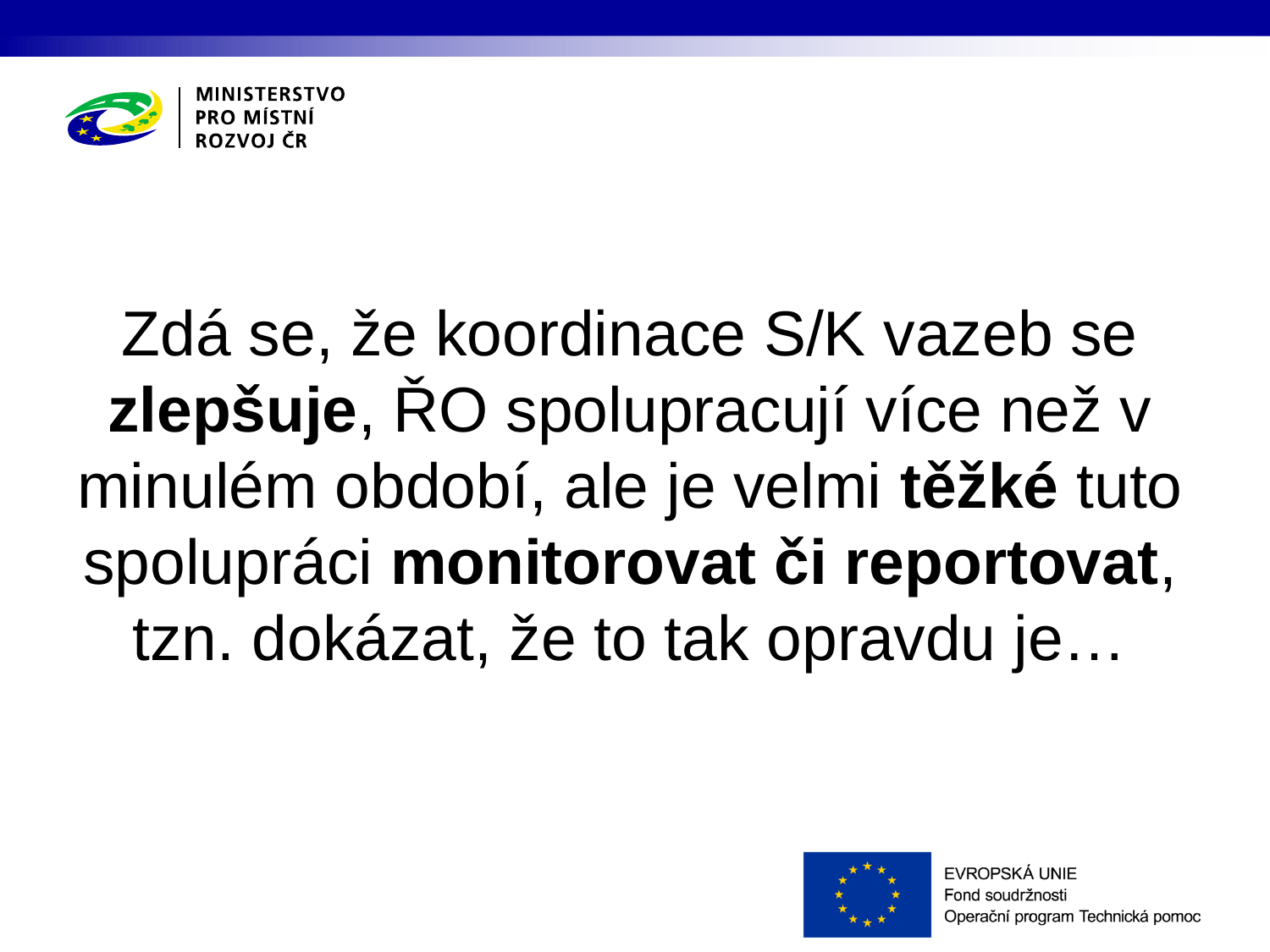

Zdá se, že koordinace S/K vazeb se zlepšuje, ŘO spolupracují více než v minulém období, ale je velmi těžké tuto spolupráci monitorovat či reportovat, tzn. dokázat, že to tak opravdu je…